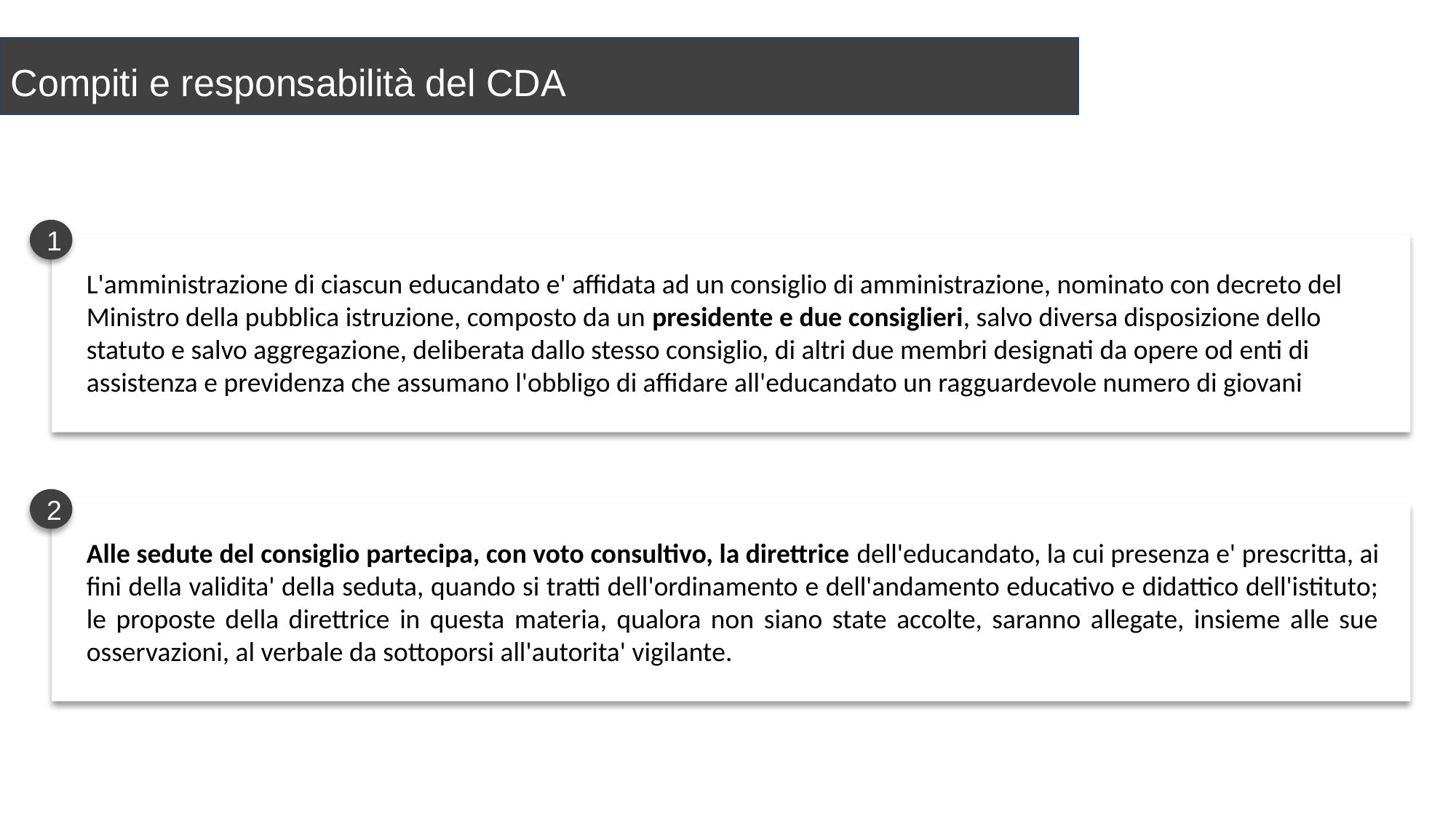

Compiti e responsabilità del CDA
1

L'amministrazione di ciascun educandato e' affidata ad un consiglio di amministrazione, nominato con decreto del Ministro della pubblica istruzione, composto da un presidente e due consiglieri, salvo diversa disposizione dello statuto e salvo aggregazione, deliberata dallo stesso consiglio, di altri due membri designati da opere od enti di assistenza e previdenza che assumano l'obbligo di affidare all'educandato un ragguardevole numero di giovani
2

Alle sedute del consiglio partecipa, con voto consultivo, la direttrice dell'educandato, la cui presenza e' prescritta, ai fini della validita' della seduta, quando si tratti dell'ordinamento e dell'andamento educativo e didattico dell'istituto; le proposte della direttrice in questa materia, qualora non siano state accolte, saranno allegate, insieme alle sue osservazioni, al verbale da sottoporsi all'autorita' vigilante.